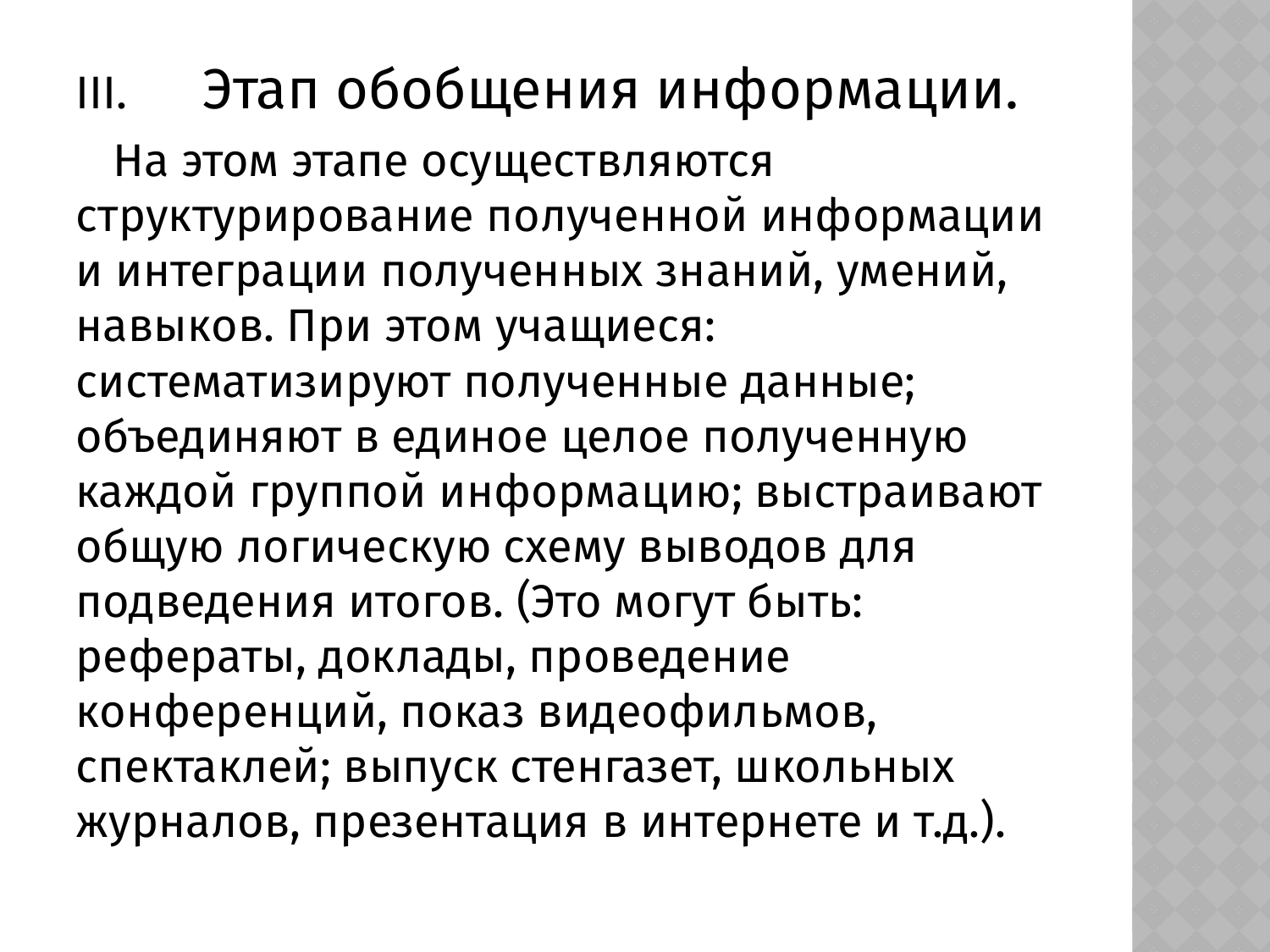

#
III.	Этап обобщения информации.
   На этом этапе осуществляются структурирование полученной информации и интеграции полученных знаний, умений, навыков. При этом учащиеся: систематизируют полученные данные; объединяют в единое целое полученную каждой группой информацию; выстраивают общую логическую схему выводов для подведения итогов. (Это могут быть: рефераты, доклады, проведение конференций, показ видеофильмов, спектаклей; выпуск стенгазет, школьных журналов, презентация в интернете и т.д.).